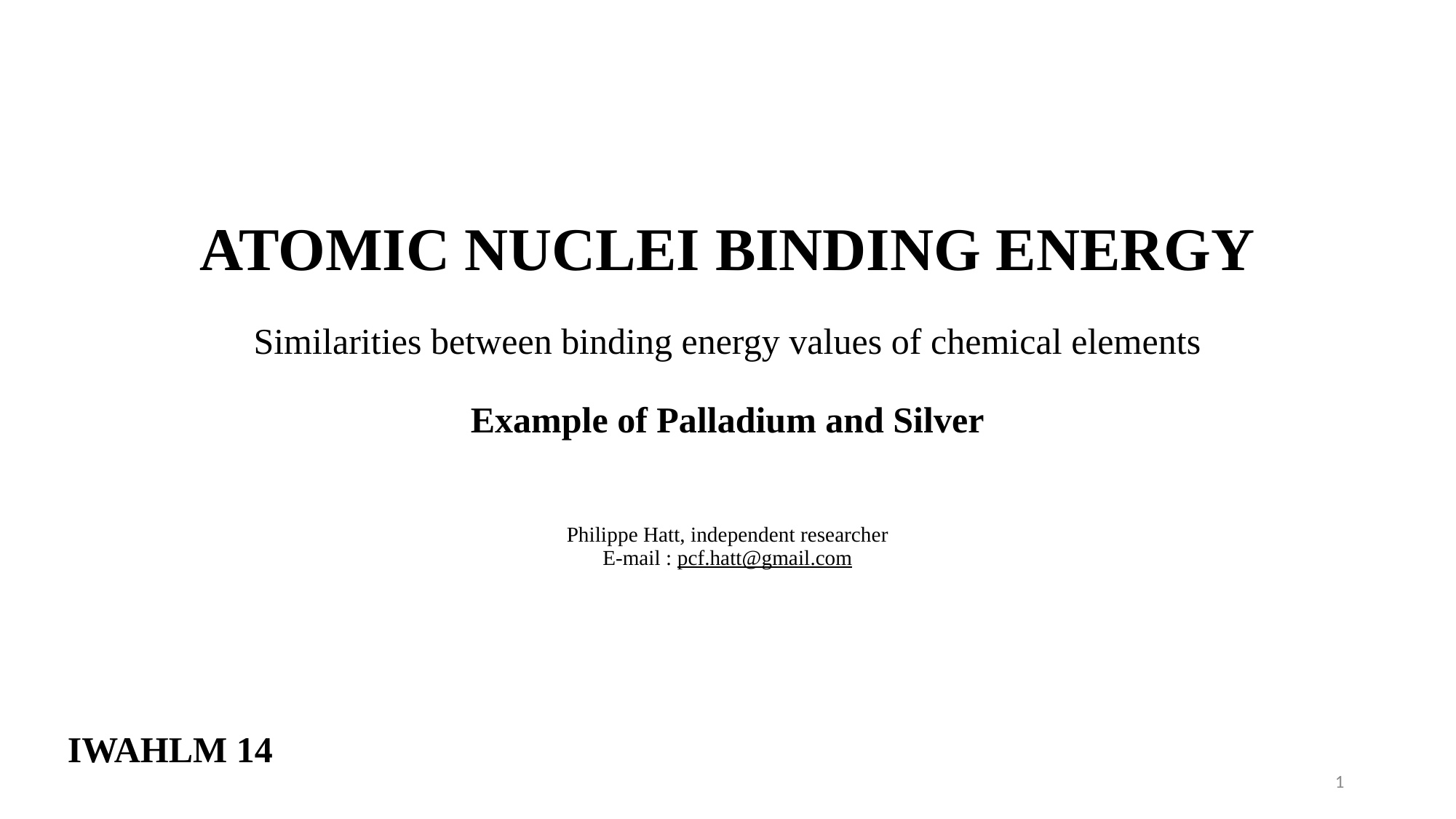

# ATOMIC NUCLEI BINDING ENERGY Similarities between binding energy values of chemical elements Example of Palladium and Silver   Philippe Hatt, independent researcher E-mail : pcf.hatt@gmail.com
IWAHLM 14
1